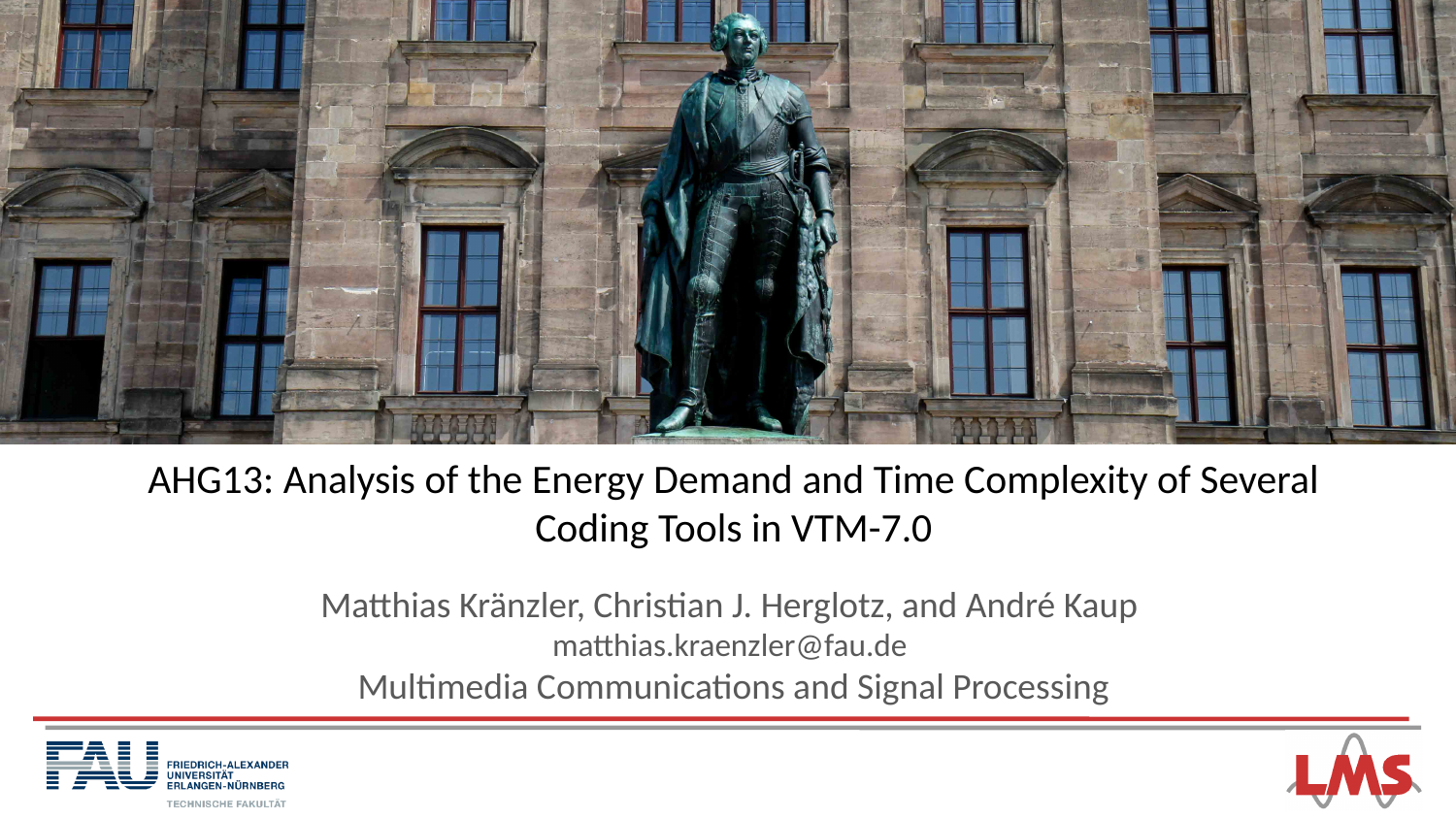

AHG13: Analysis of the Energy Demand and Time Complexity of Several Coding Tools in VTM-7.0